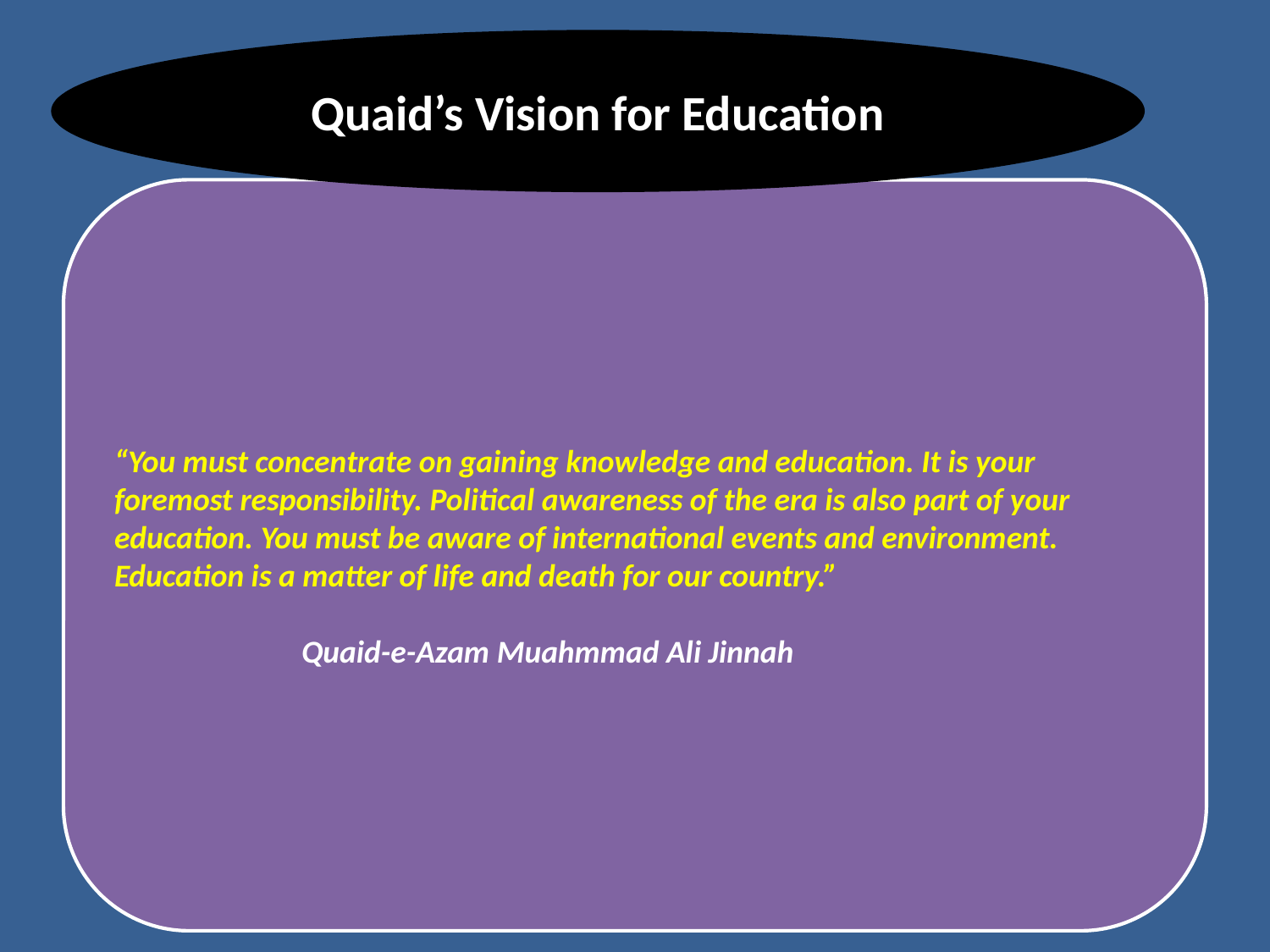

Quaid’s Vision for Education
#
“You must concentrate on gaining knowledge and education. It is your foremost responsibility. Political awareness of the era is also part of your education. You must be aware of international events and environment. Education is a matter of life and death for our country.”
                          Quaid-e-Azam Muahmmad Ali Jinnah